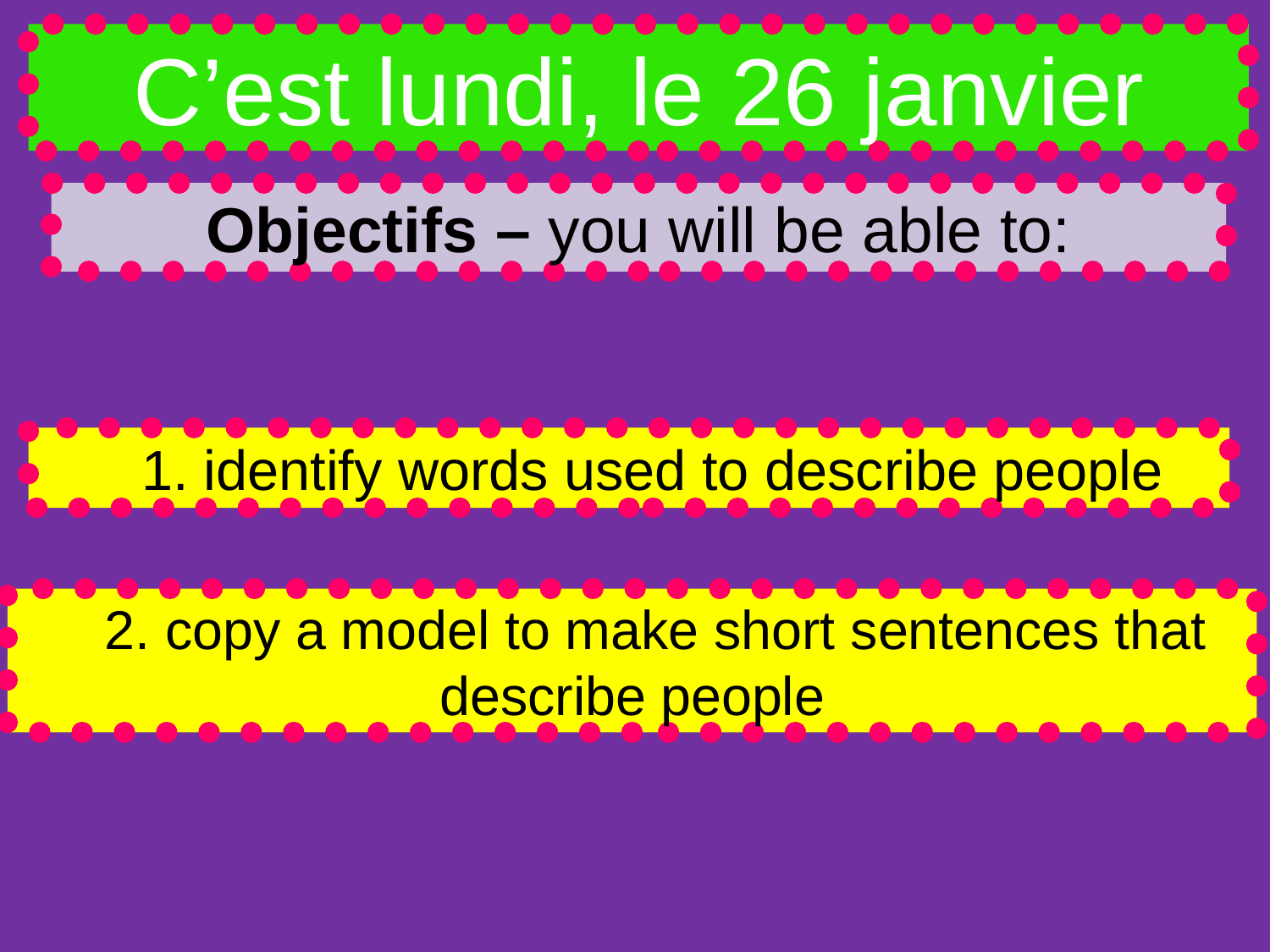

C’est lundi, le 26 janvier
Objectifs – you will be able to:
   1. identify words used to describe people
   2. copy a model to make short sentences that describe people